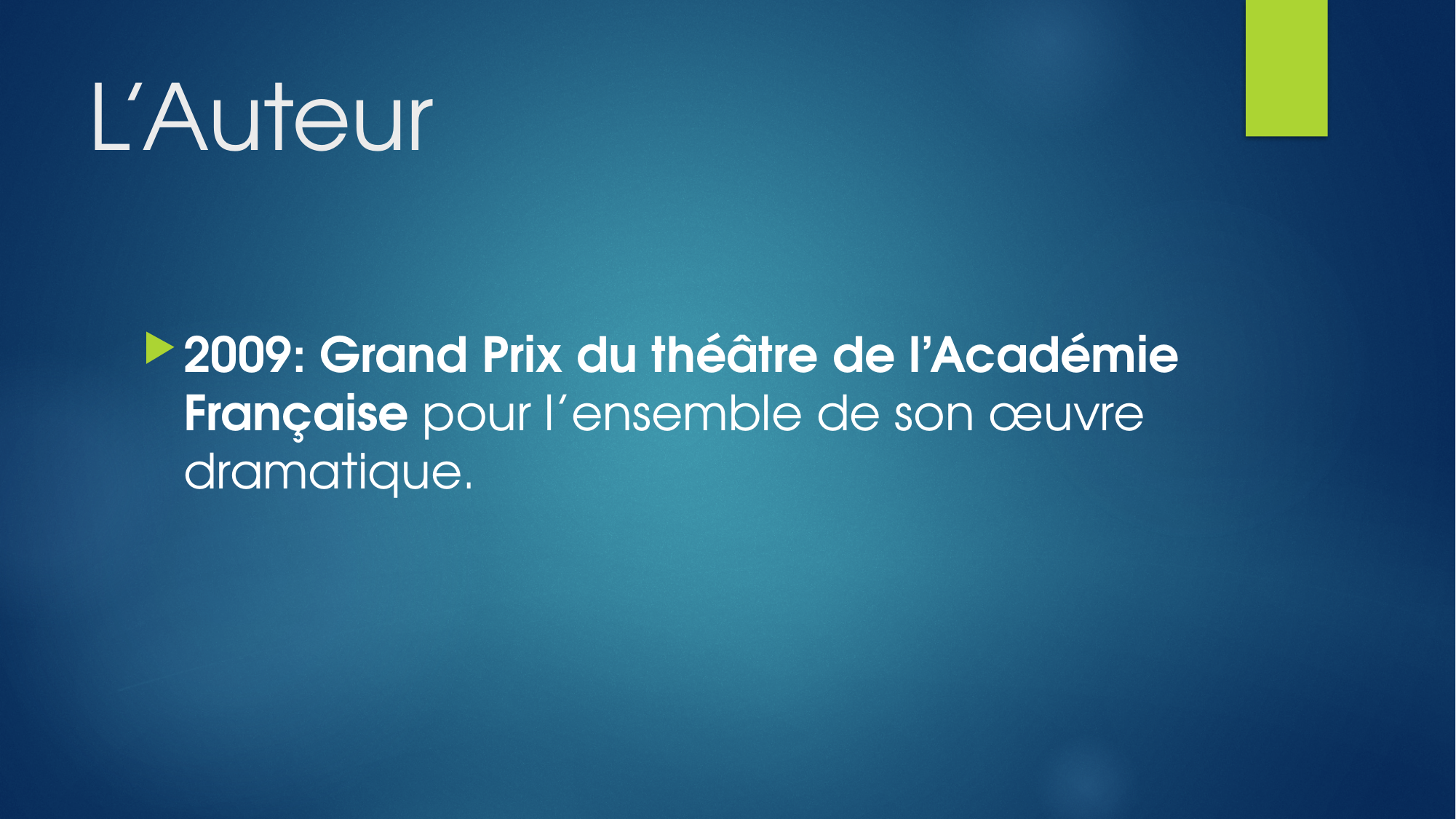

# L’Auteur

2009: Grand Prix du théâtre de l’Académie Française pour l’ensemble de son œuvre dramatique.